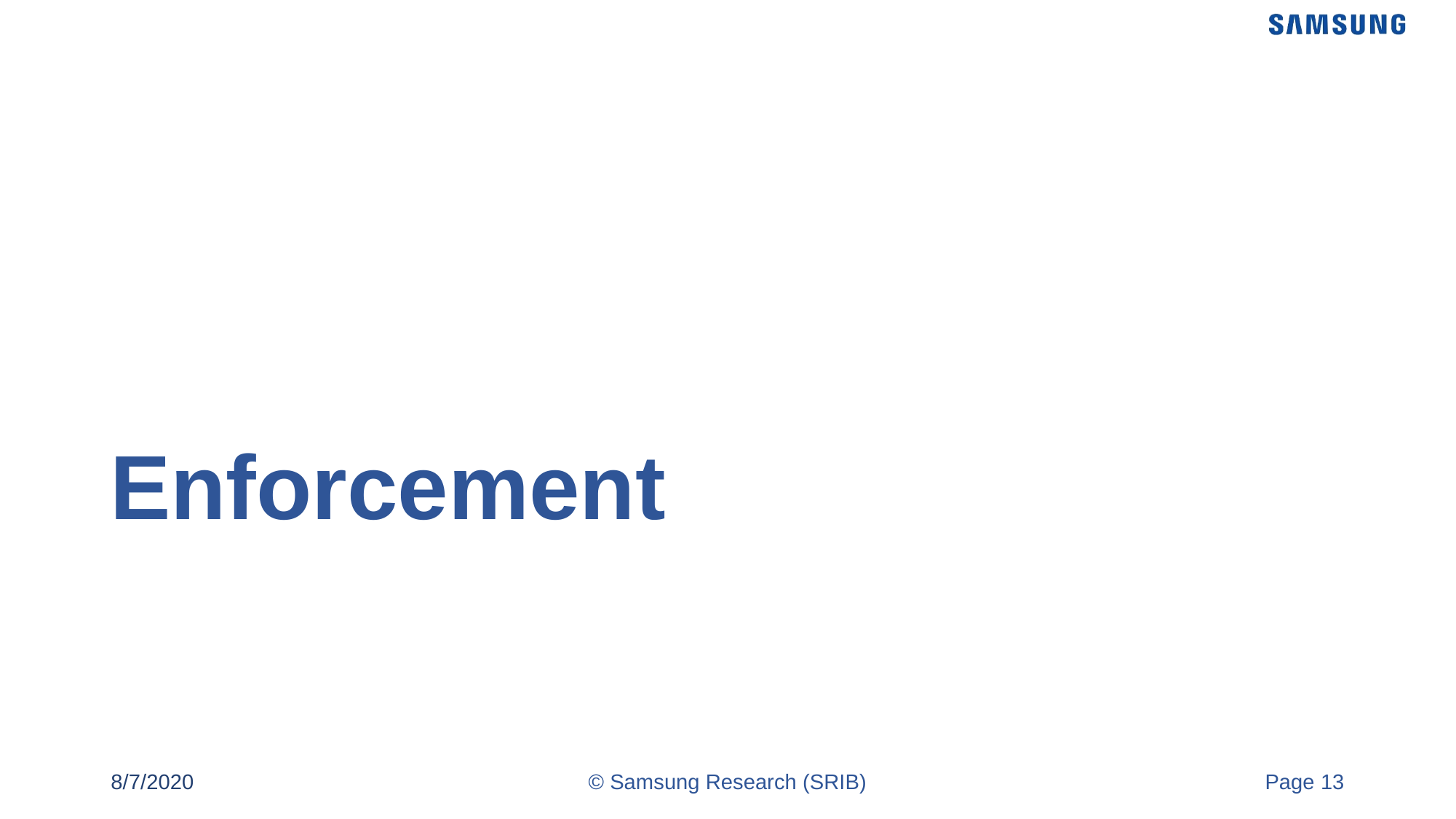

# Enforcement
8/7/2020
© Samsung Research (SRIB)
Page 13